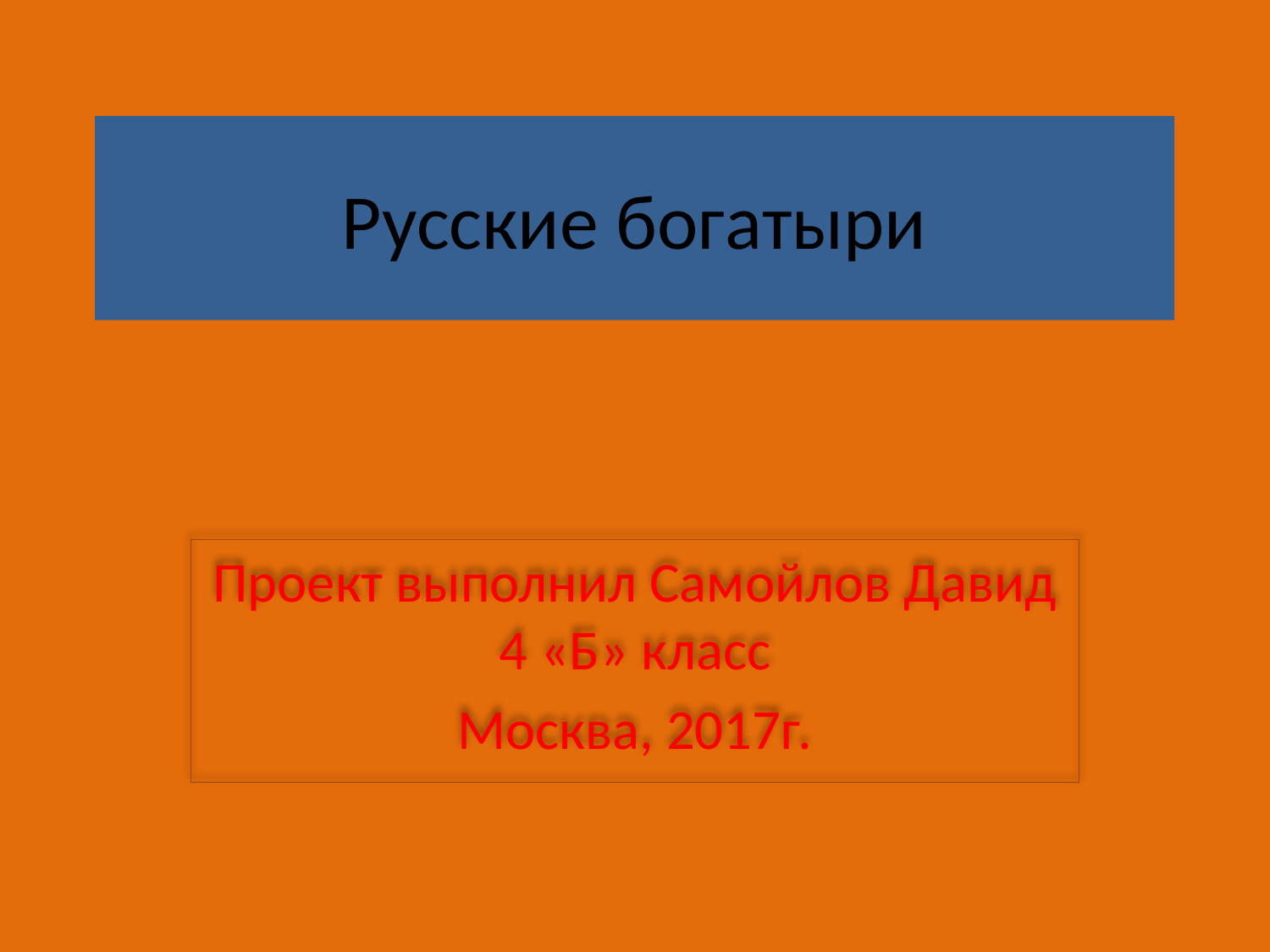

# Русские богатыри
Проект выполнил Самойлов Давид 4 «Б» класс
Москва, 2017г.